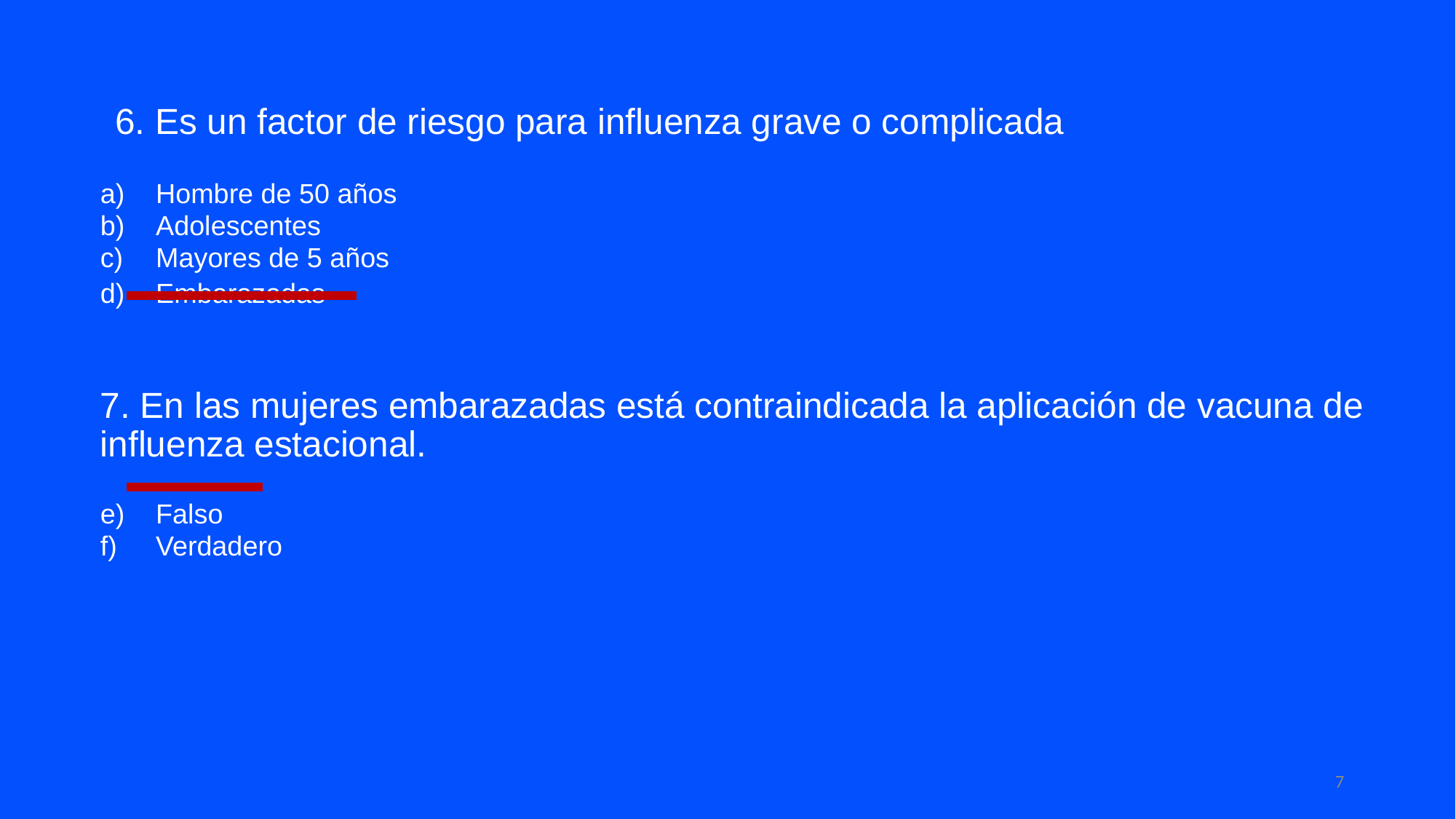

#

       6. Es un factor de riesgo para influenza grave o complicada

Hombre de 50 años
Adolescentes
Mayores de 5 años
Embarazadas

7. En las mujeres embarazadas está contraindicada la aplicación de vacuna de influenza estacional.

Falso
Verdadero

7